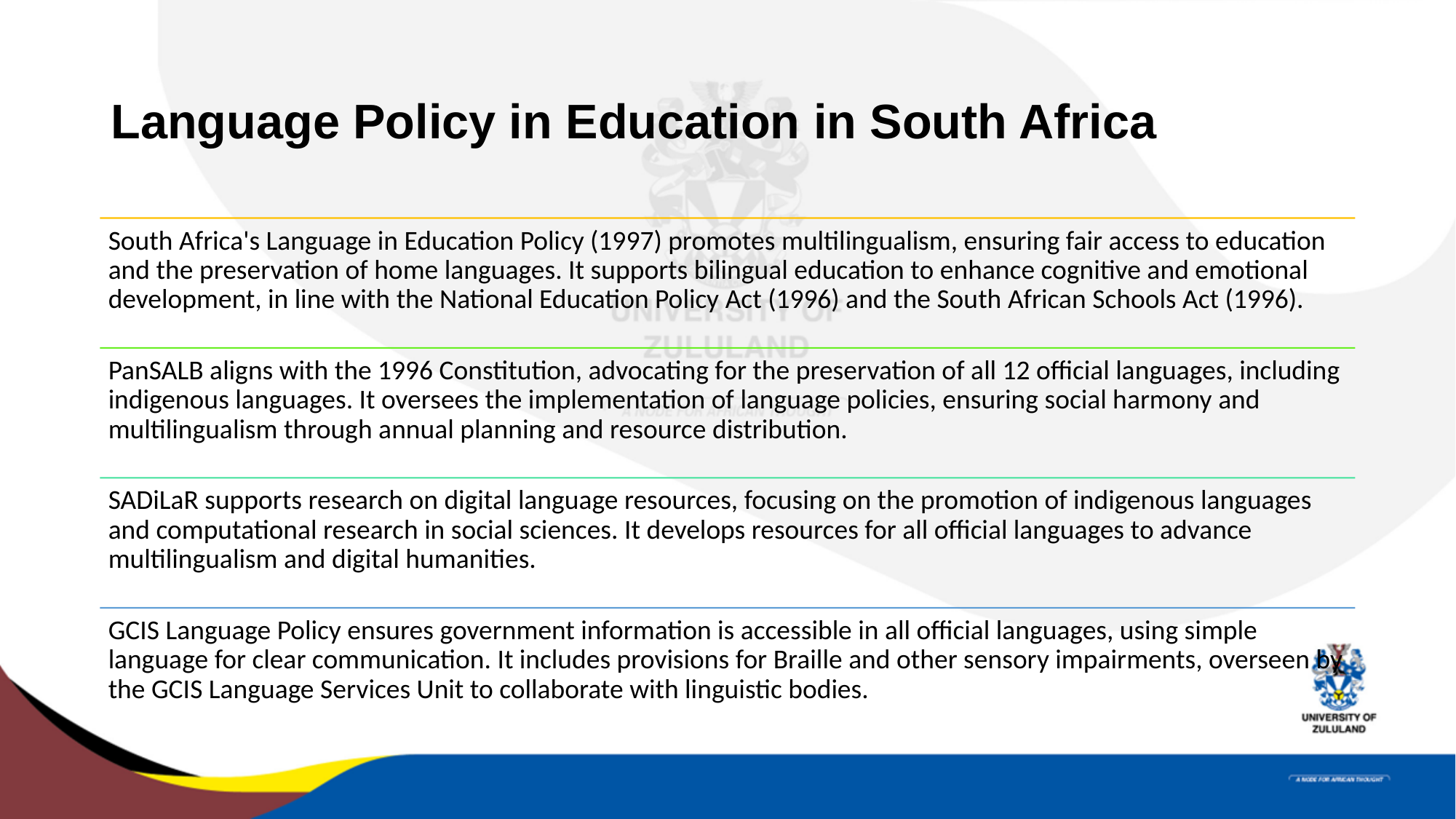

# Language Policy in Education in South Africa
South Africa's Language in Education Policy (1997) promotes multilingualism, ensuring fair access to education and the preservation of home languages. It supports bilingual education to enhance cognitive and emotional development, in line with the National Education Policy Act (1996) and the South African Schools Act (1996).
PanSALB aligns with the 1996 Constitution, advocating for the preservation of all 12 official languages, including indigenous languages. It oversees the implementation of language policies, ensuring social harmony and multilingualism through annual planning and resource distribution.
SADiLaR supports research on digital language resources, focusing on the promotion of indigenous languages and computational research in social sciences. It develops resources for all official languages to advance multilingualism and digital humanities.
GCIS Language Policy ensures government information is accessible in all official languages, using simple language for clear communication. It includes provisions for Braille and other sensory impairments, overseen by the GCIS Language Services Unit to collaborate with linguistic bodies.